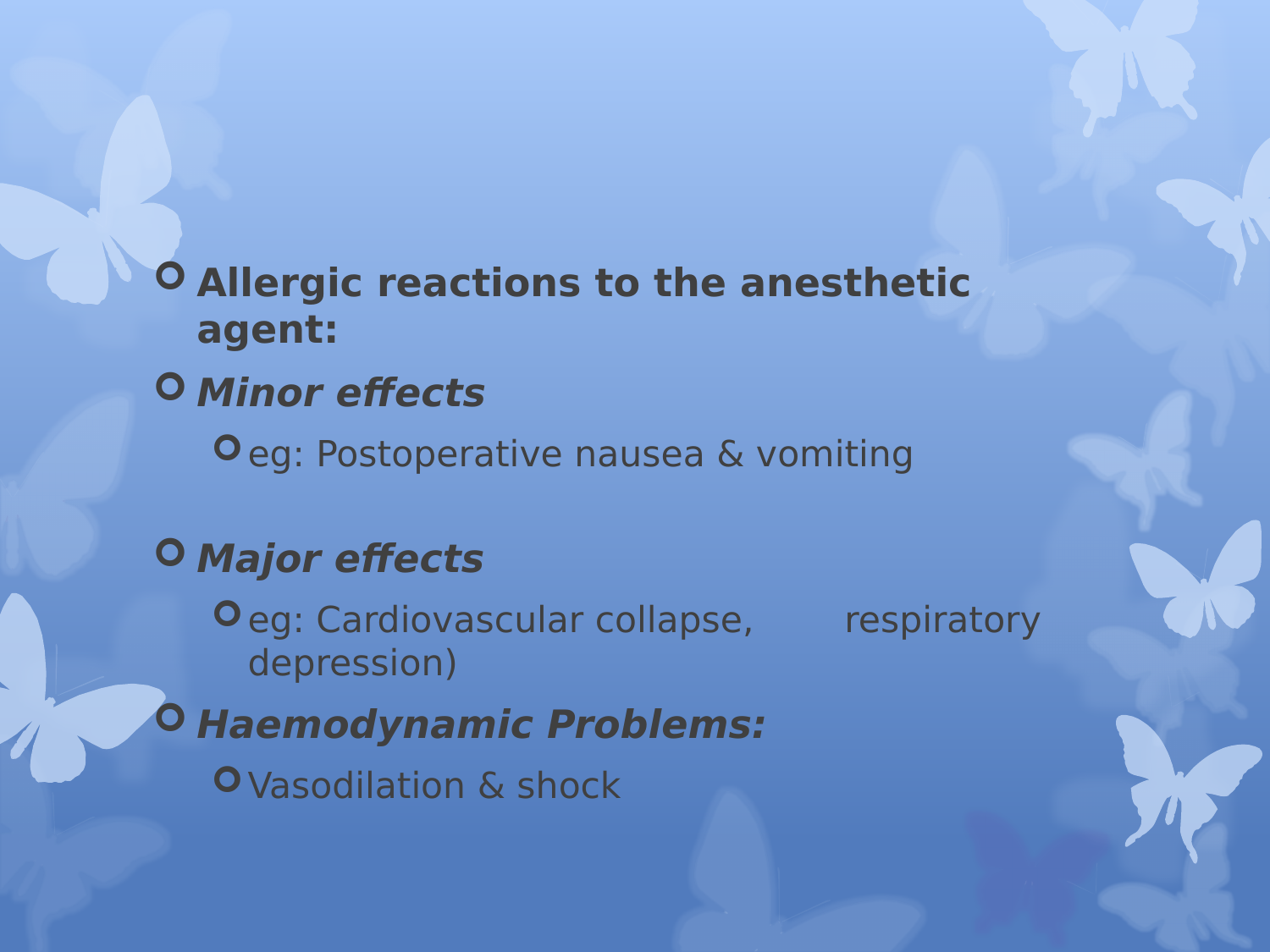

#
Allergic reactions to the anesthetic agent:
Minor effects
eg: Postoperative nausea & vomiting
Major effects
eg: Cardiovascular collapse,		     respiratory depression)
Haemodynamic Problems:
Vasodilation & shock